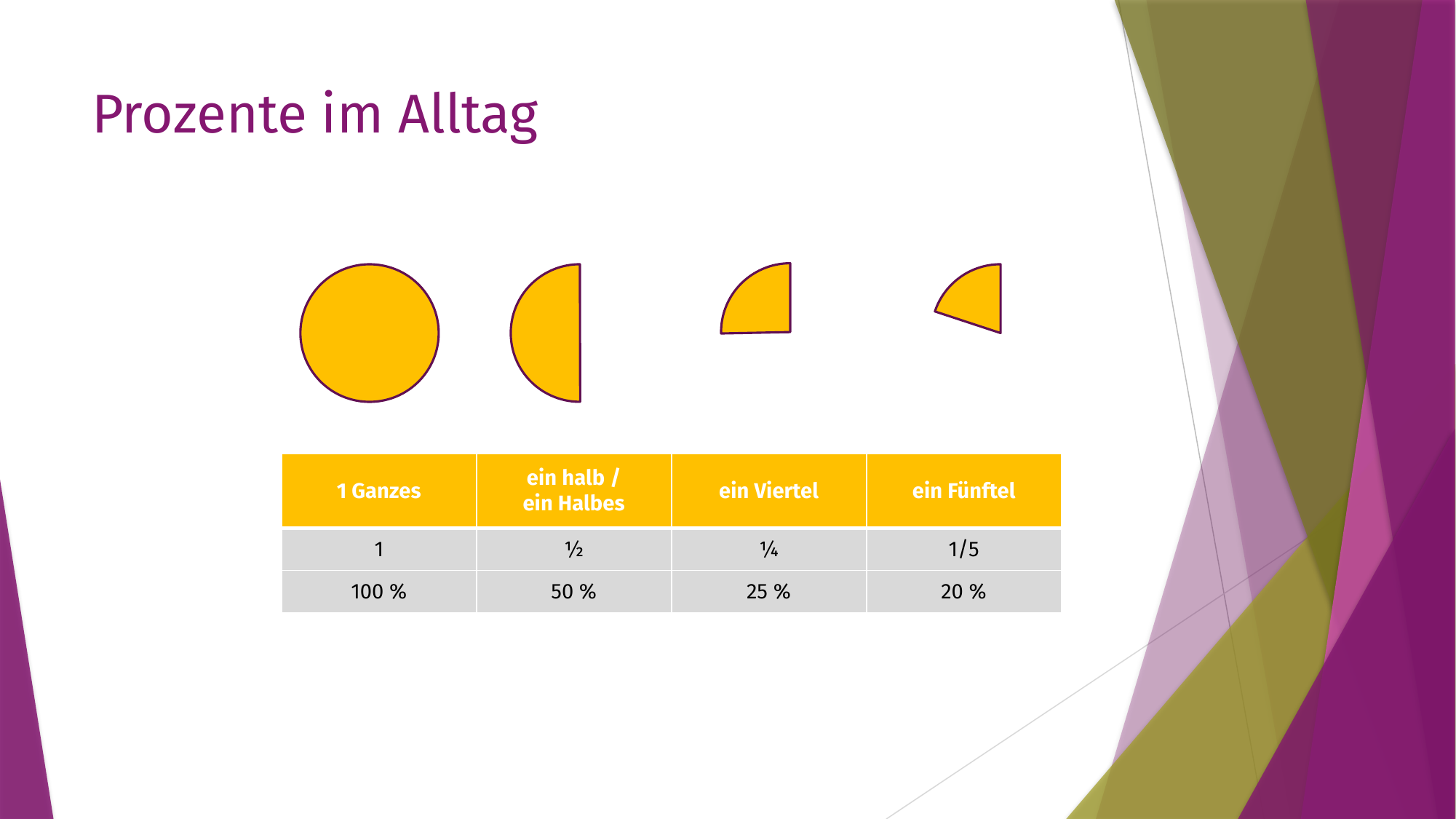

# Prozente im Alltag

| 1 Ganzes | ein halb / ein Halbes | ein Viertel | ein Fünftel |
| --- | --- | --- | --- |
| 1 | ½ | ¼ | 1/5 |
| 100 % | 50 % | 25 % | 20 % |